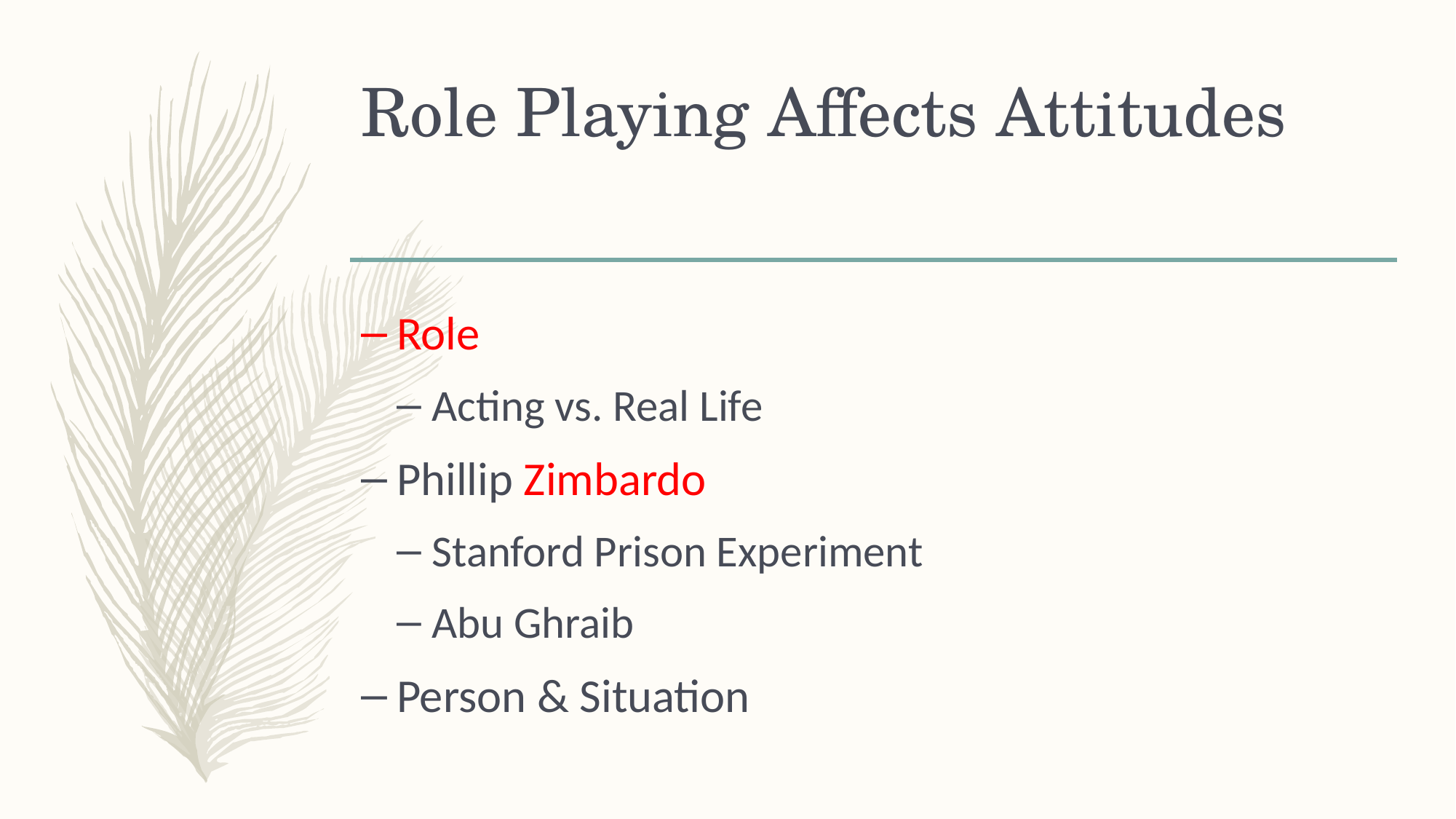

# Role Playing Affects Attitudes
Role
Acting vs. Real Life
Phillip Zimbardo
Stanford Prison Experiment
Abu Ghraib
Person & Situation